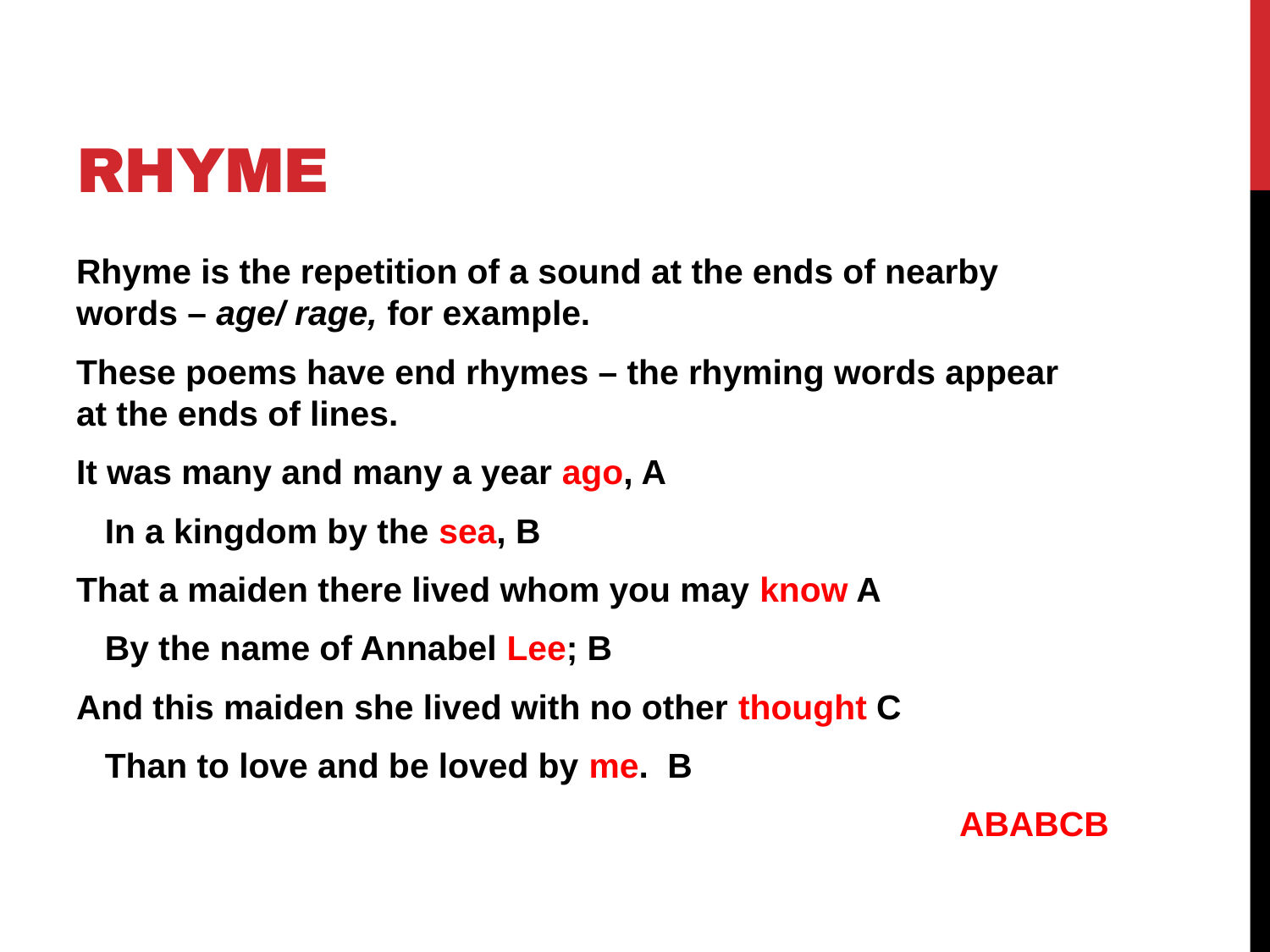

# Rhyme
Rhyme is the repetition of a sound at the ends of nearby words – age/ rage, for example.
These poems have end rhymes – the rhyming words appear  at the ends of lines.
It was many and many a year ago, A
   In a kingdom by the sea, B
That a maiden there lived whom you may know A
   By the name of Annabel Lee; B
And this maiden she lived with no other thought C
   Than to love and be loved by me.  B
ABABCB